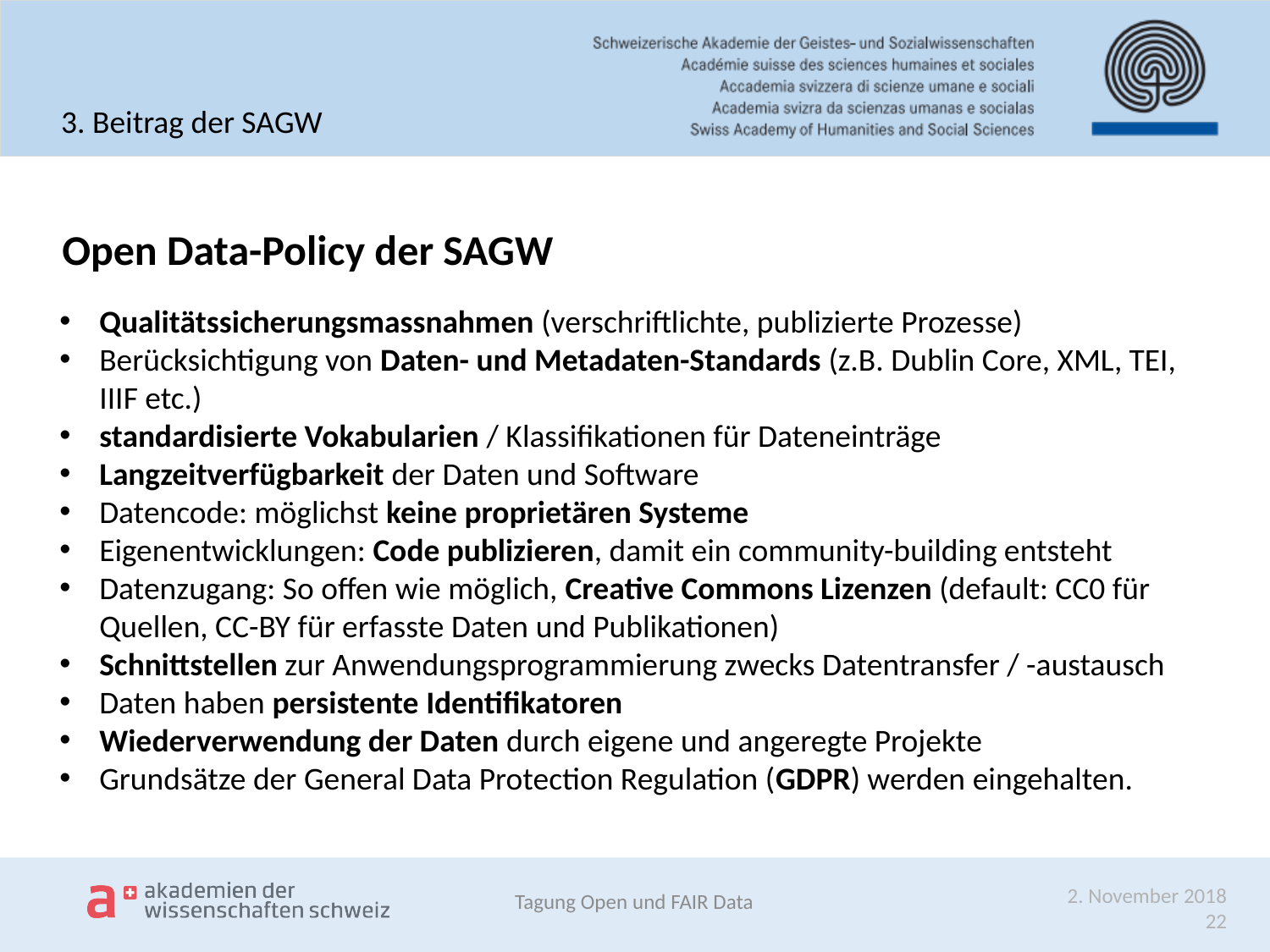

3. Beitrag der SAGW
Open Data-Policy der SAGW
Qualitätssicherungsmassnahmen (verschriftlichte, publizierte Prozesse)
Berücksichtigung von Daten- und Metadaten-Standards (z.B. Dublin Core, XML, TEI, IIIF etc.)
standardisierte Vokabularien / Klassifikationen für Dateneinträge
Langzeitverfügbarkeit der Daten und Software
Datencode: möglichst keine proprietären Systeme
Eigenentwicklungen: Code publizieren, damit ein community-building entsteht
Datenzugang: So offen wie möglich, Creative Commons Lizenzen (default: CC0 für Quellen, CC-BY für erfasste Daten und Publikationen)
Schnittstellen zur Anwendungsprogrammierung zwecks Datentransfer / -austausch
Daten haben persistente Identifikatoren
Wiederverwendung der Daten durch eigene und angeregte Projekte
Grundsätze der General Data Protection Regulation (GDPR) werden eingehalten.

 Tagung Open und FAIR Data
	2. November 2018
	22